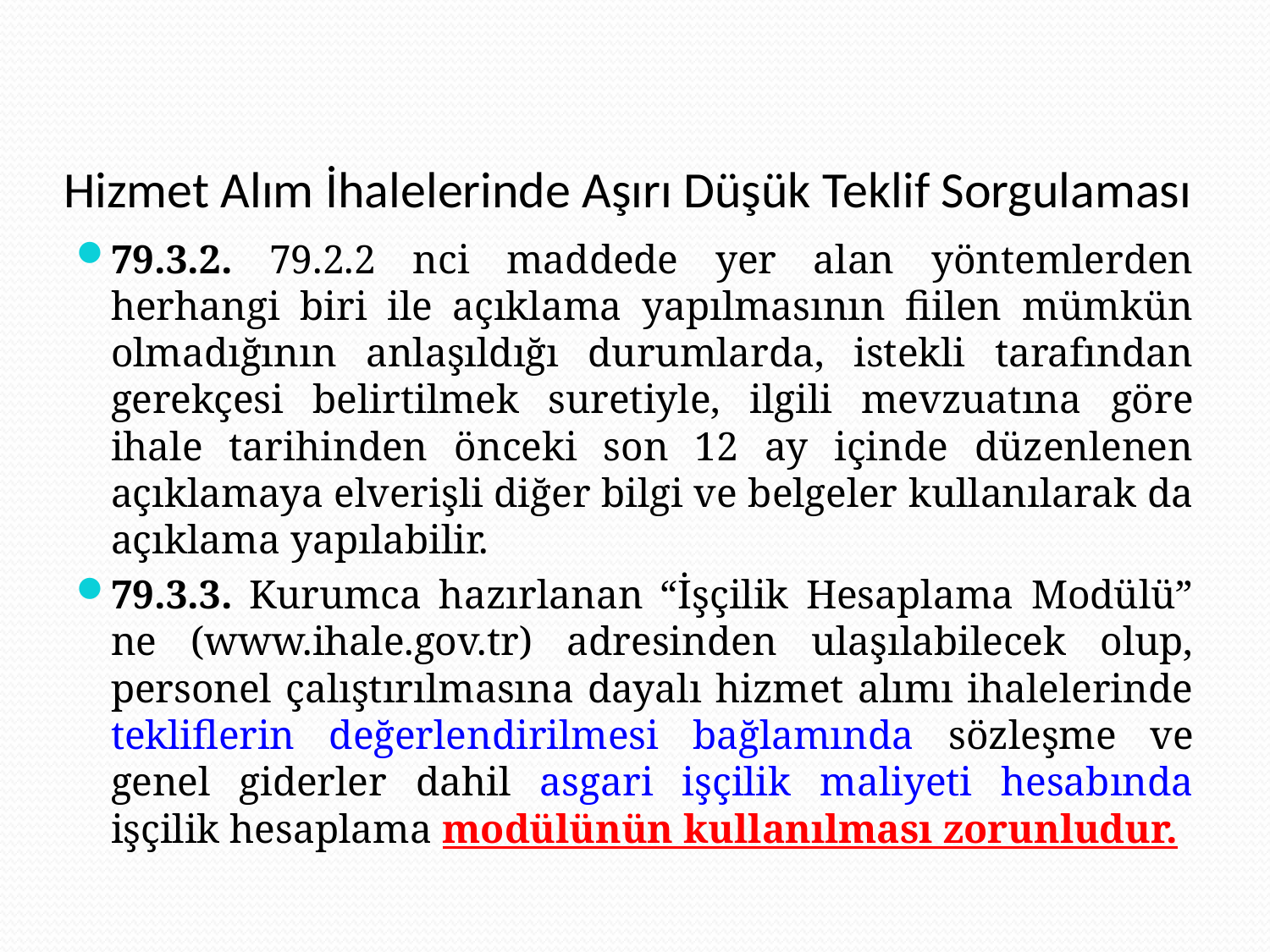

# Hizmet Alım İhalelerinde Aşırı Düşük Teklif Sorgulaması
79.3.2. 79.2.2 nci maddede yer alan yöntemlerden herhangi biri ile açıklama yapılmasının fiilen mümkün olmadığının anlaşıldığı durumlarda, istekli tarafından gerekçesi belirtilmek suretiyle, ilgili mevzuatına göre ihale tarihinden önceki son 12 ay içinde düzenlenen açıklamaya elverişli diğer bilgi ve belgeler kullanılarak da açıklama yapılabilir.
79.3.3. Kurumca hazırlanan “İşçilik Hesaplama Modülü” ne (www.ihale.gov.tr) adresinden ulaşılabilecek olup, personel çalıştırılmasına dayalı hizmet alımı ihalelerinde tekliflerin değerlendirilmesi bağlamında sözleşme ve genel giderler dahil asgari işçilik maliyeti hesabında işçilik hesaplama modülünün kullanılması zorunludur.